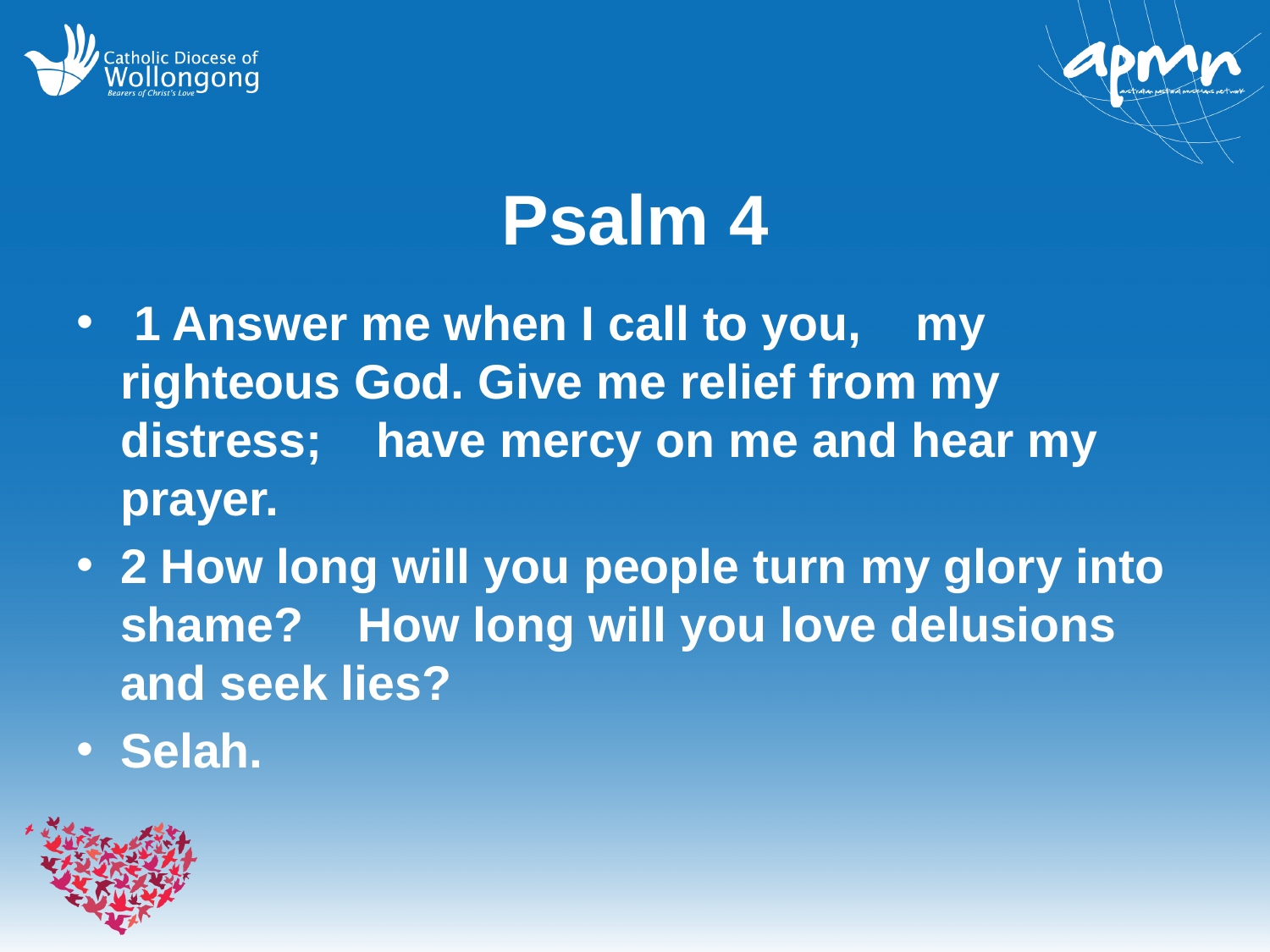

# Psalm 4
 1 Answer me when I call to you,     my righteous God.  Give me relief from my distress;     have mercy on me and hear my prayer.
2 How long will you people turn my glory into shame?     How long will you love delusions and seek lies?
Selah.